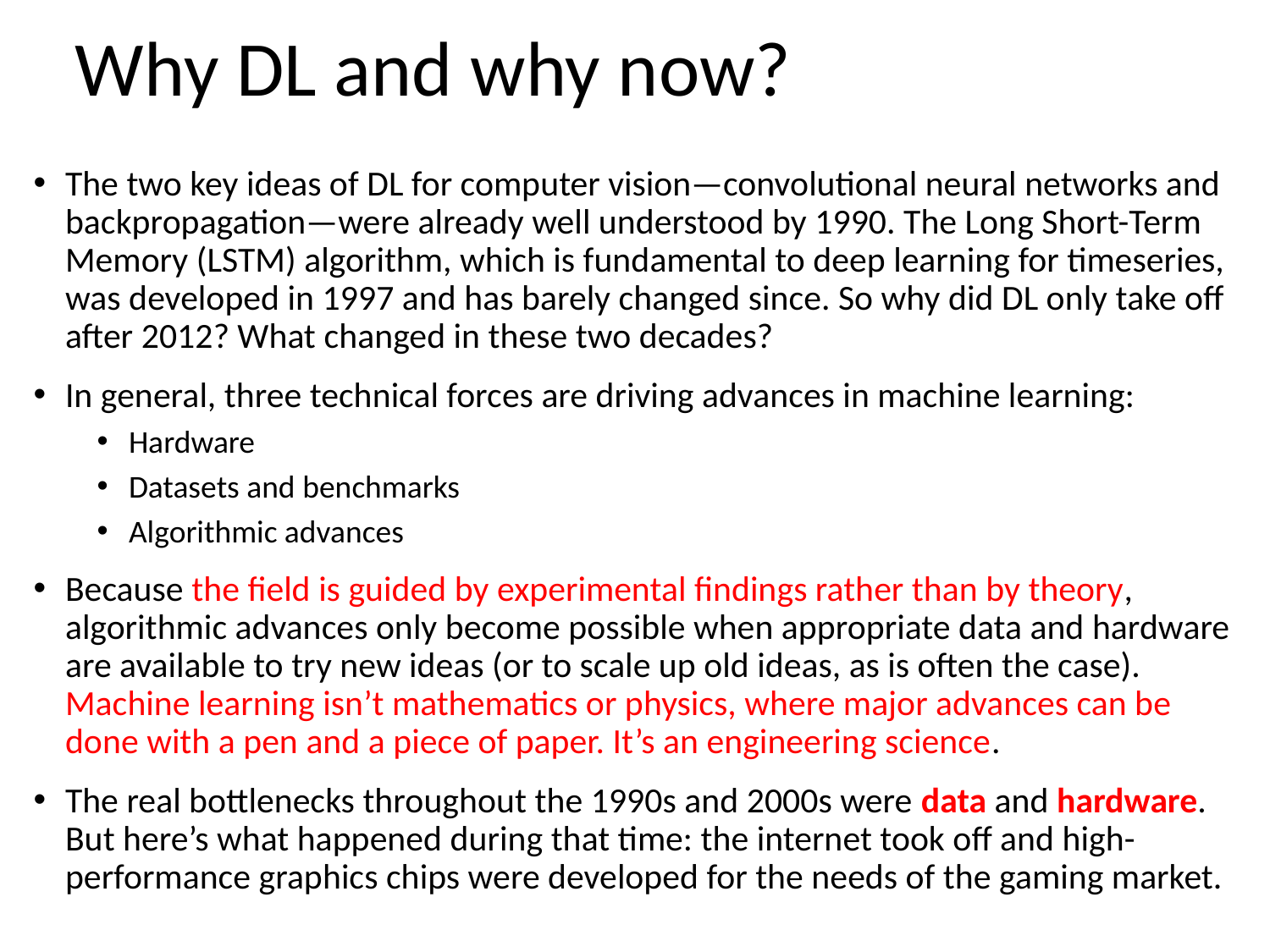

# Why DL and why now?
The two key ideas of DL for computer vision—convolutional neural networks and backpropagation—were already well understood by 1990. The Long Short-Term Memory (LSTM) algorithm, which is fundamental to deep learning for timeseries, was developed in 1997 and has barely changed since. So why did DL only take off after 2012? What changed in these two decades?
In general, three technical forces are driving advances in machine learning:
Hardware
Datasets and benchmarks
Algorithmic advances
Because the field is guided by experimental findings rather than by theory, algorithmic advances only become possible when appropriate data and hardware are available to try new ideas (or to scale up old ideas, as is often the case). Machine learning isn’t mathematics or physics, where major advances can be done with a pen and a piece of paper. It’s an engineering science.
The real bottlenecks throughout the 1990s and 2000s were data and hardware. But here’s what happened during that time: the internet took off and high-performance graphics chips were developed for the needs of the gaming market.